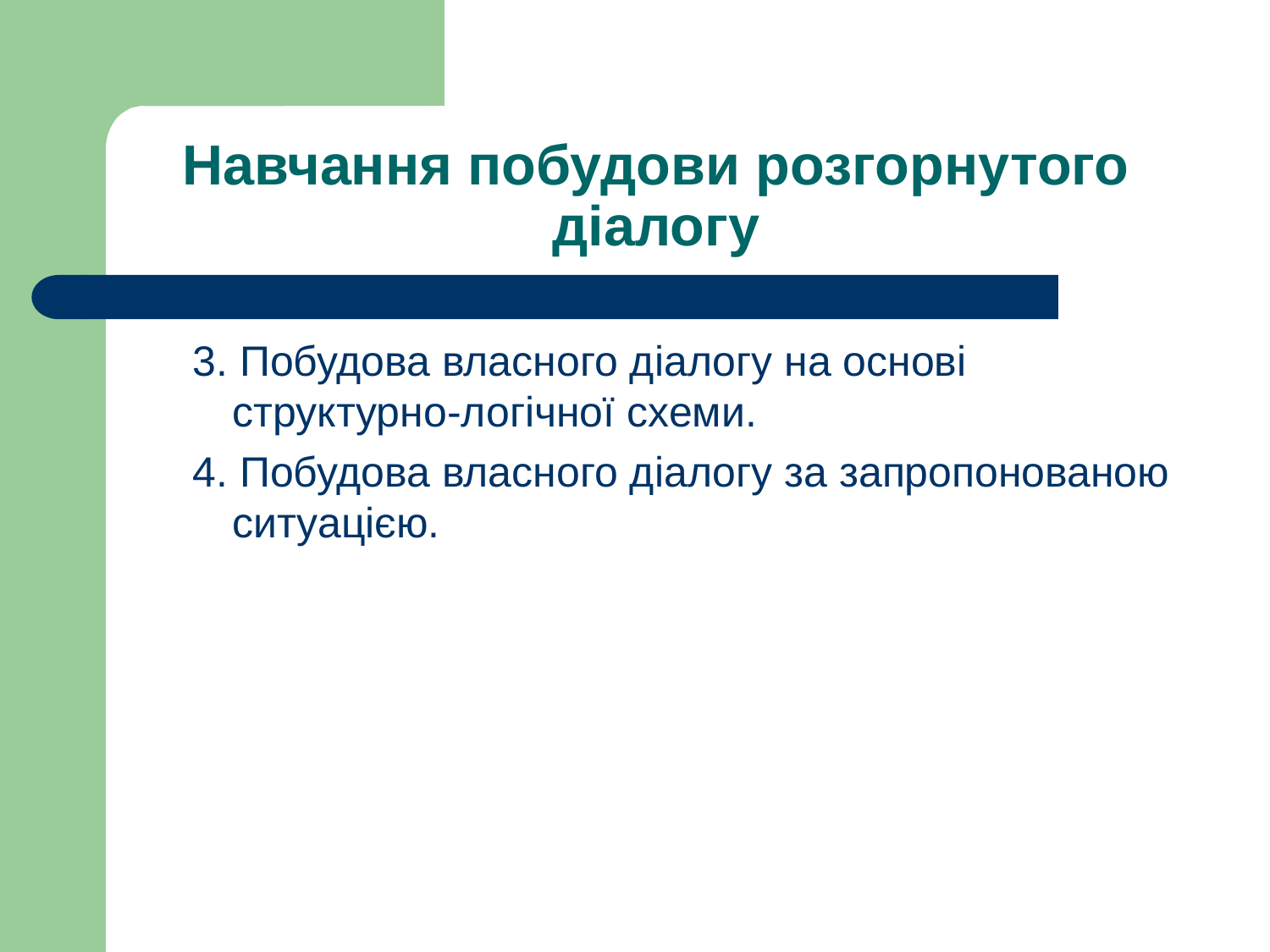

# Навчання побудови розгорнутого діалогу
3. Побудова власного діалогу на основі структурно-логічної схеми.
4. Побудова власного діалогу за запропонованою ситуацією.